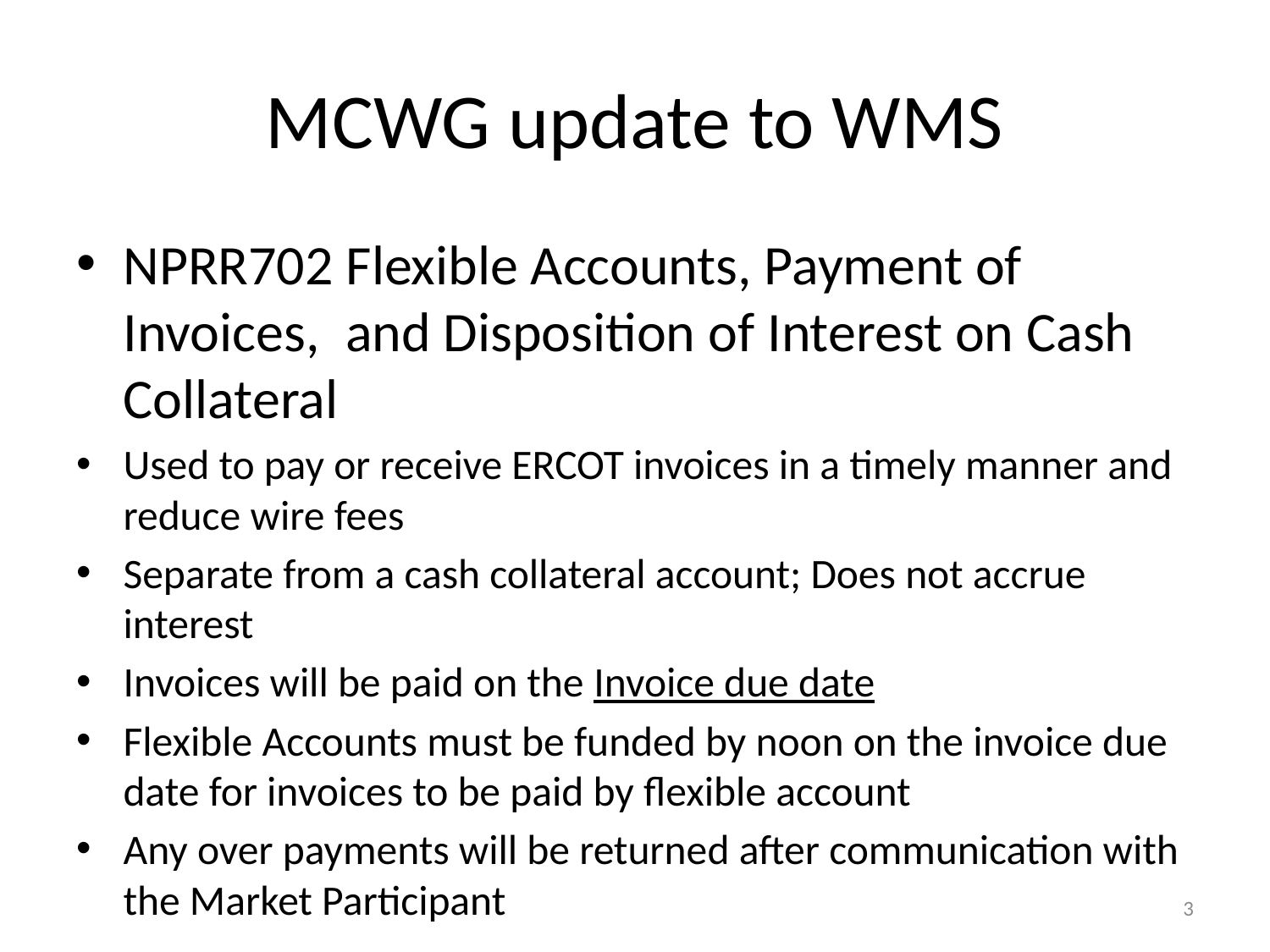

# MCWG update to WMS
NPRR702 Flexible Accounts, Payment of Invoices,  and Disposition of Interest on Cash Collateral
Used to pay or receive ERCOT invoices in a timely manner and reduce wire fees
Separate from a cash collateral account; Does not accrue interest
Invoices will be paid on the Invoice due date
Flexible Accounts must be funded by noon on the invoice due date for invoices to be paid by flexible account
Any over payments will be returned after communication with the Market Participant

3